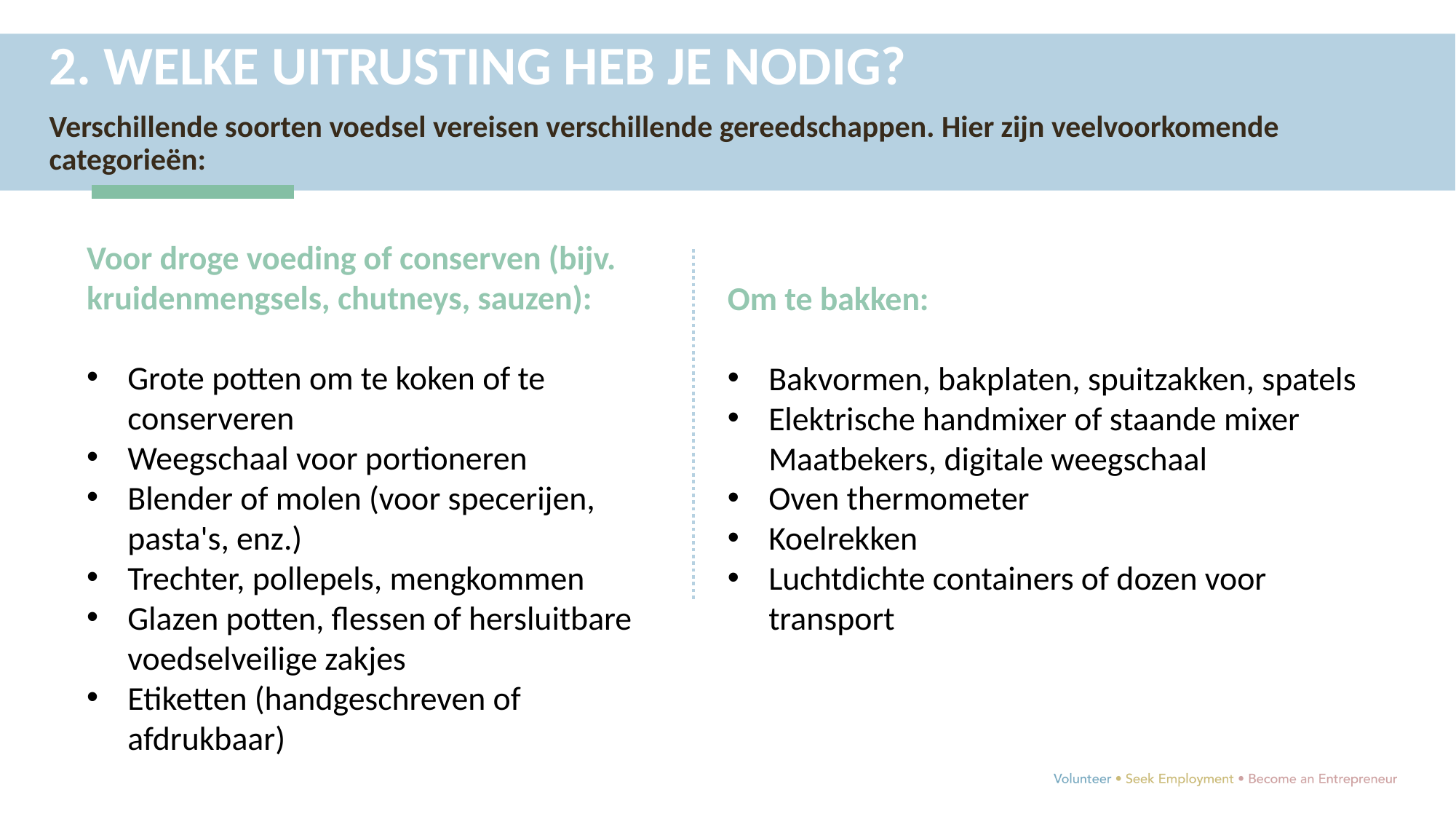

2. WELKE UITRUSTING HEB JE NODIG?
Verschillende soorten voedsel vereisen verschillende gereedschappen. Hier zijn veelvoorkomende categorieën:

Voor droge voeding of conserven (bijv. kruidenmengsels, chutneys, sauzen):

Grote potten om te koken of te conserveren
Weegschaal voor portioneren
Blender of molen (voor specerijen, pasta's, enz.)
Trechter, pollepels, mengkommen
Glazen potten, flessen of hersluitbare voedselveilige zakjes
Etiketten (handgeschreven of afdrukbaar)
Om te bakken:

Bakvormen, bakplaten, spuitzakken, spatels
Elektrische handmixer of staande mixer Maatbekers, digitale weegschaal
Oven thermometer
Koelrekken
Luchtdichte containers of dozen voor transport